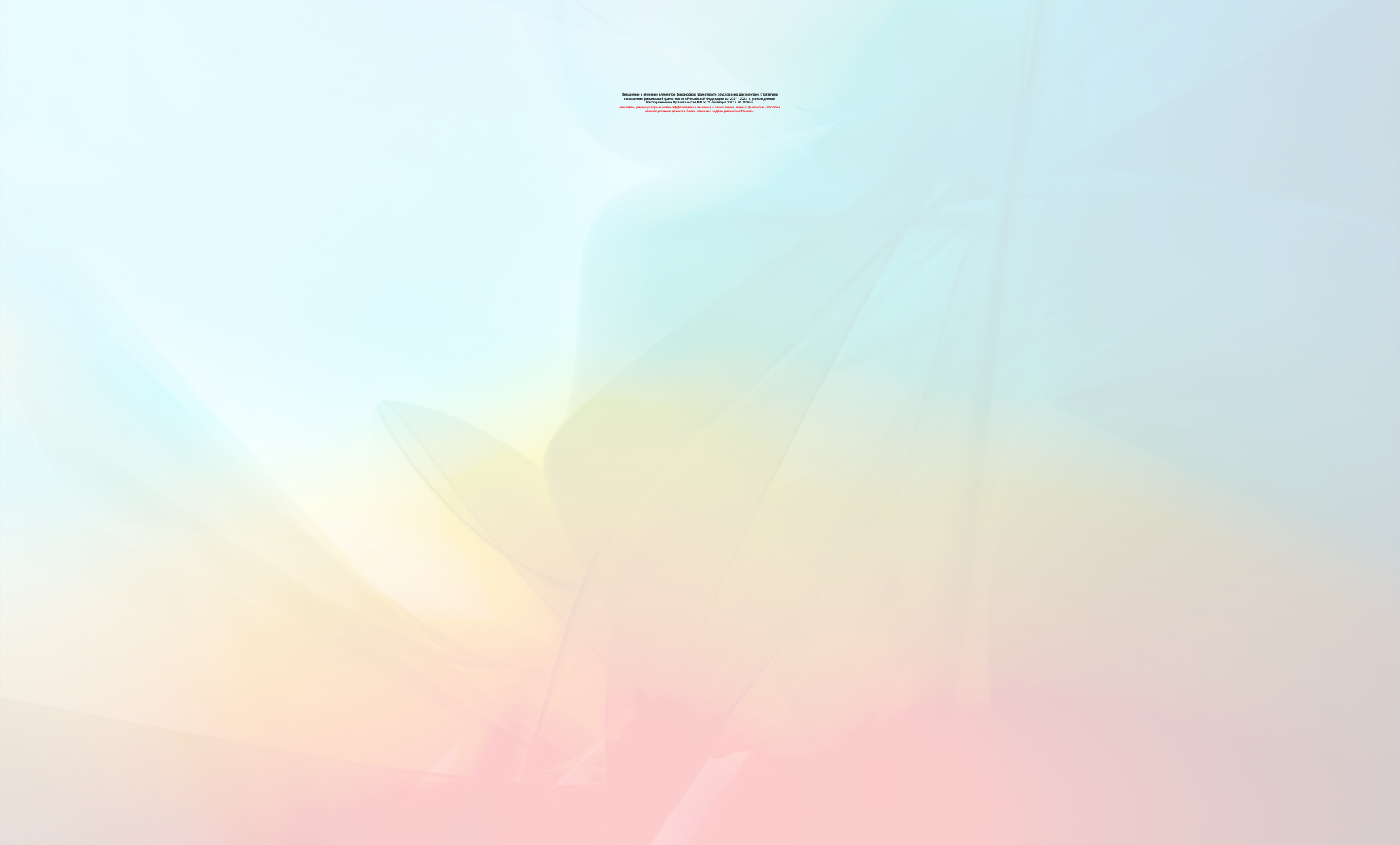

# Внедрение в обучение элементов финансовой грамотности обусловлено документом: Стратегией повышения финансовой грамотности в Российской Федерации на 2017 - 2023 гг. утвержденной Распоряжением Правительства РФ от 25 сентября 2017 г. № 2039-р «Человек, умеющий принимать эффективные решения в отношении личных финансов, способен также успешно решать более сложные задачи развития России.»